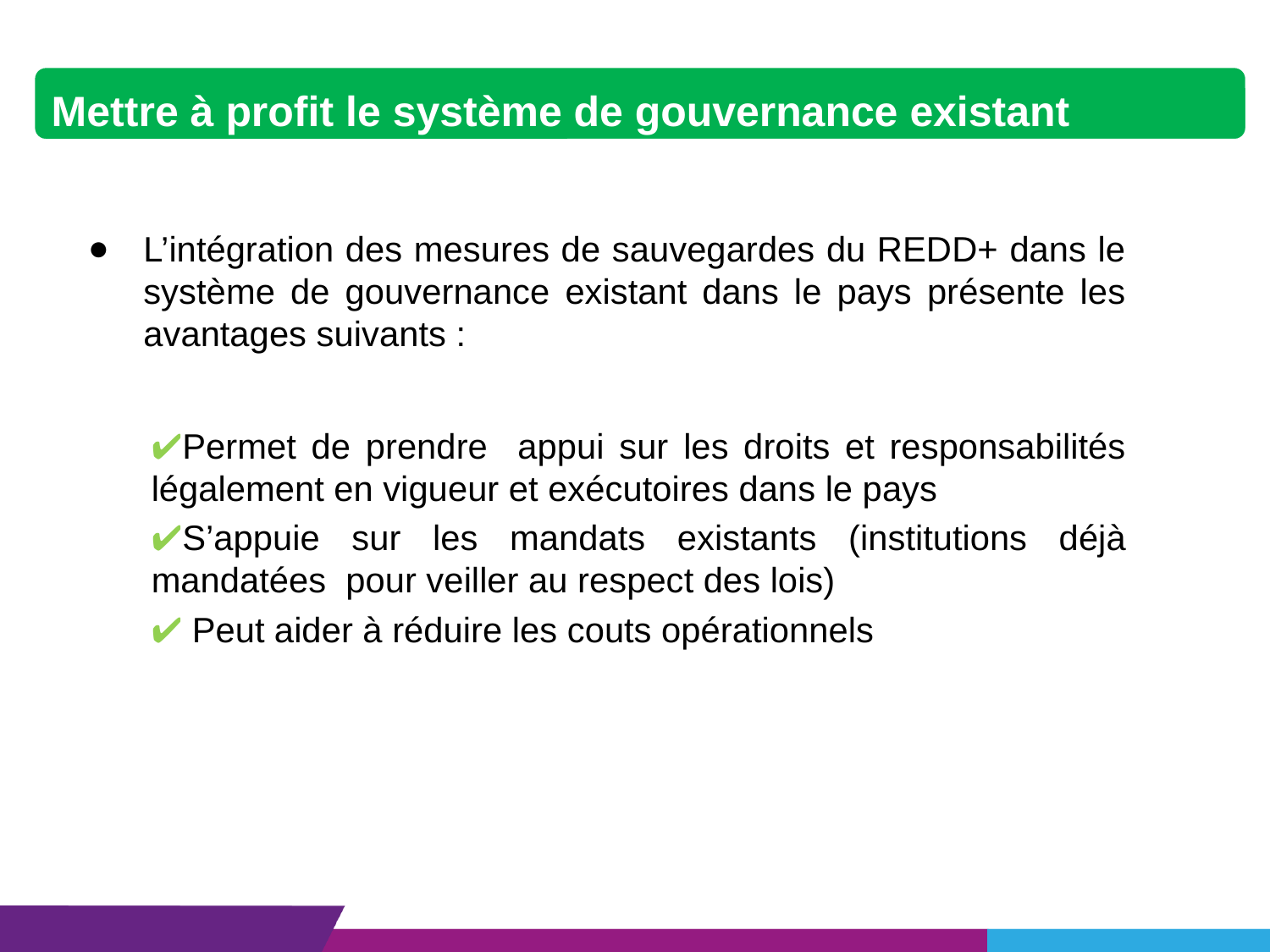

Mettre à profit le système de gouvernance existant

L’intégration des mesures de sauvegardes du REDD+ dans le système de gouvernance existant dans le pays présente les avantages suivants :

✔Permet de prendre  appui sur les droits et responsabilités légalement en vigueur et exécutoires dans le pays
✔S’appuie sur les mandats existants (institutions déjà mandatées  pour veiller au respect des lois)
✔ Peut aider à réduire les couts opérationnels